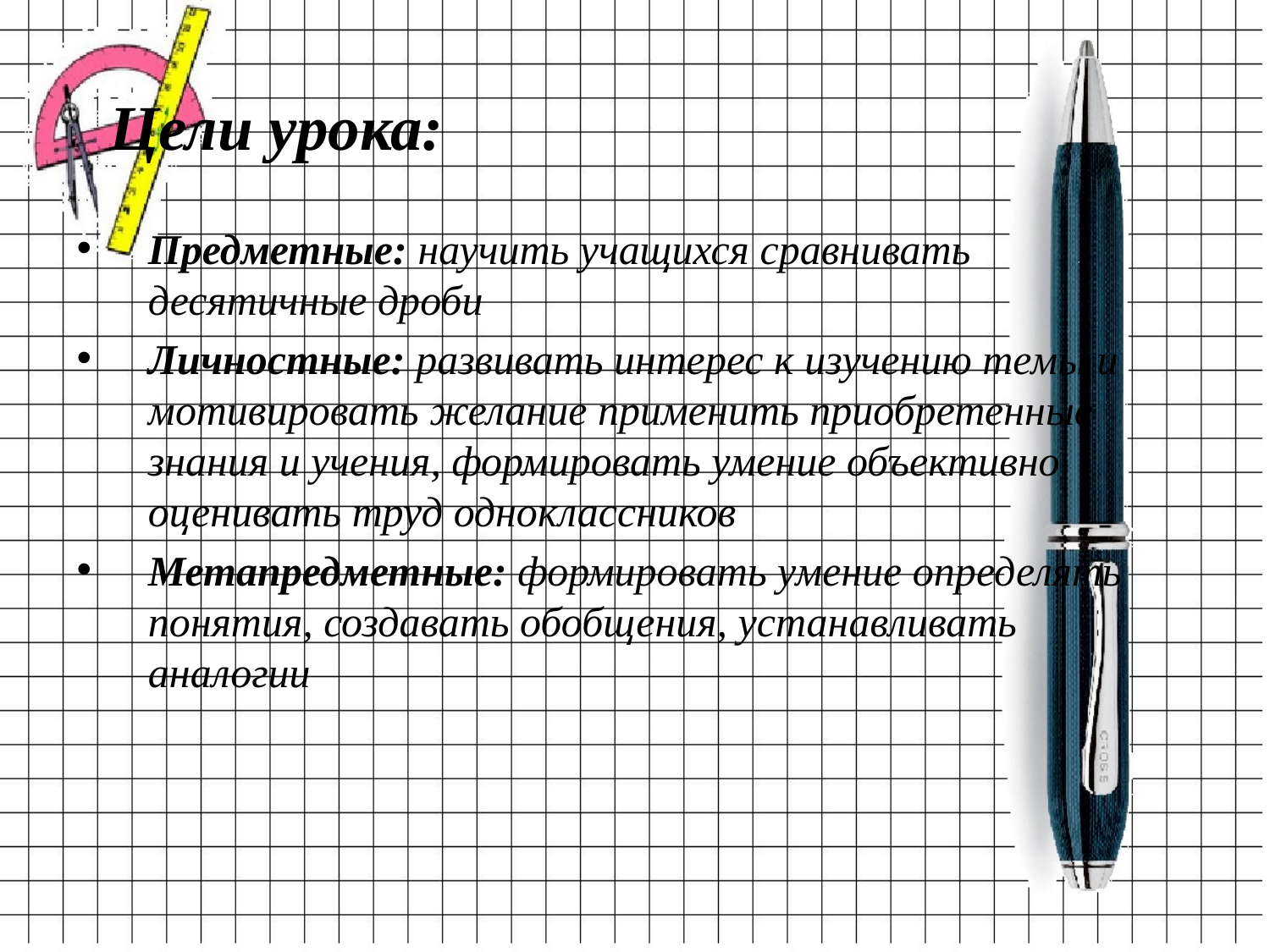

# Цели урока:
Предметные: научить учащихся сравнивать десятичные дроби
Личностные: развивать интерес к изучению темы и мотивировать желание применить приобретенные знания и учения, формировать умение объективно оценивать труд одноклассников
Метапредметные: формировать умение определять понятия, создавать обобщения, устанавливать аналогии